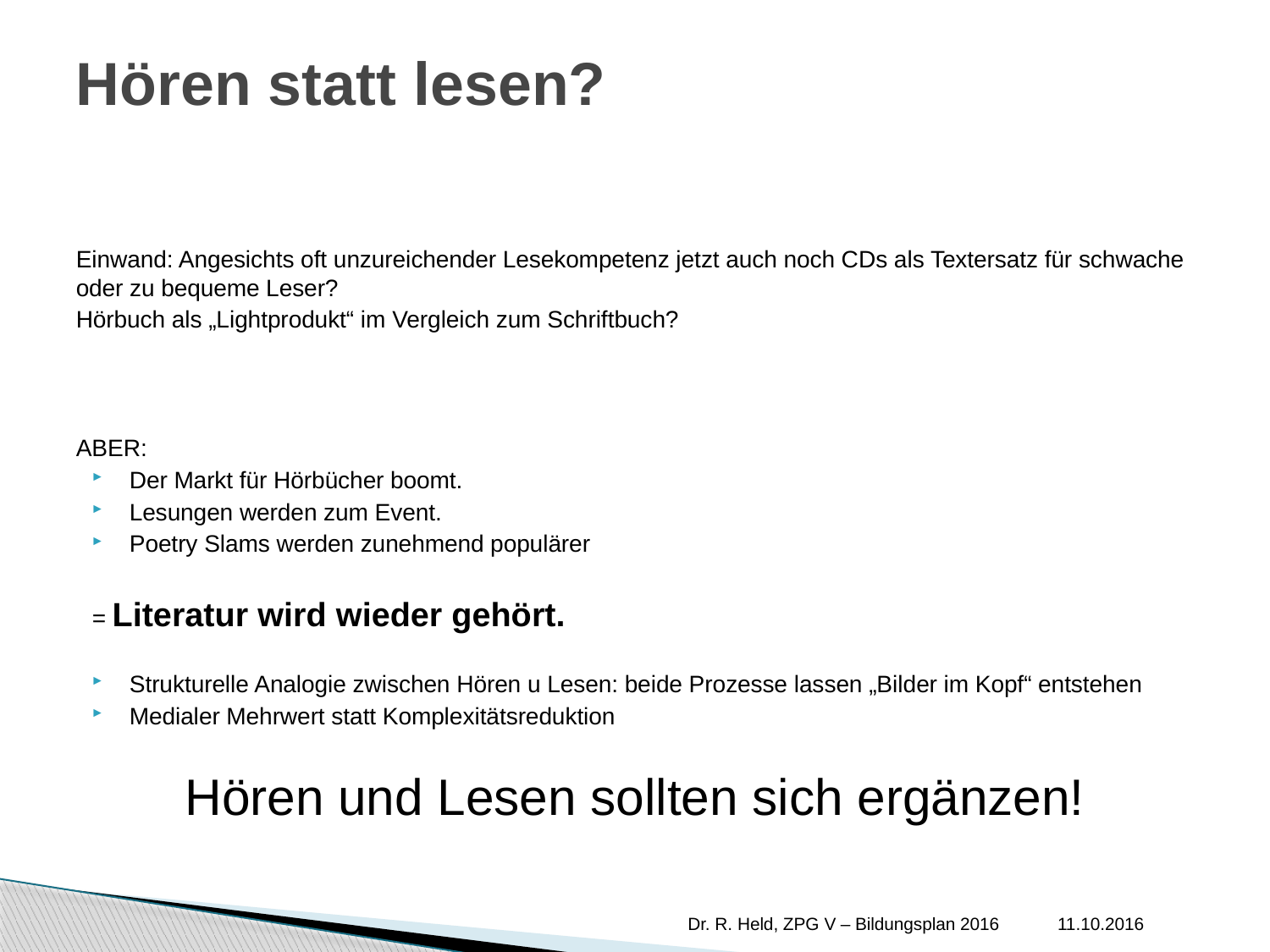

# Hören statt lesen?

Einwand: Angesichts oft unzureichender Lesekompetenz jetzt auch noch CDs als Textersatz für schwache oder zu bequeme Leser?
Hörbuch als „Lightprodukt“ im Vergleich zum Schriftbuch?

ABER:
Der Markt für Hörbücher boomt.
Lesungen werden zum Event.
Poetry Slams werden zunehmend populärer

= Literatur wird wieder gehört.

Strukturelle Analogie zwischen Hören u Lesen: beide Prozesse lassen „Bilder im Kopf“ entstehen
Medialer Mehrwert statt Komplexitätsreduktion

Hören und Lesen sollten sich ergänzen!

11.10.2016
Dr. R. Held, ZPG V – Bildungsplan 2016